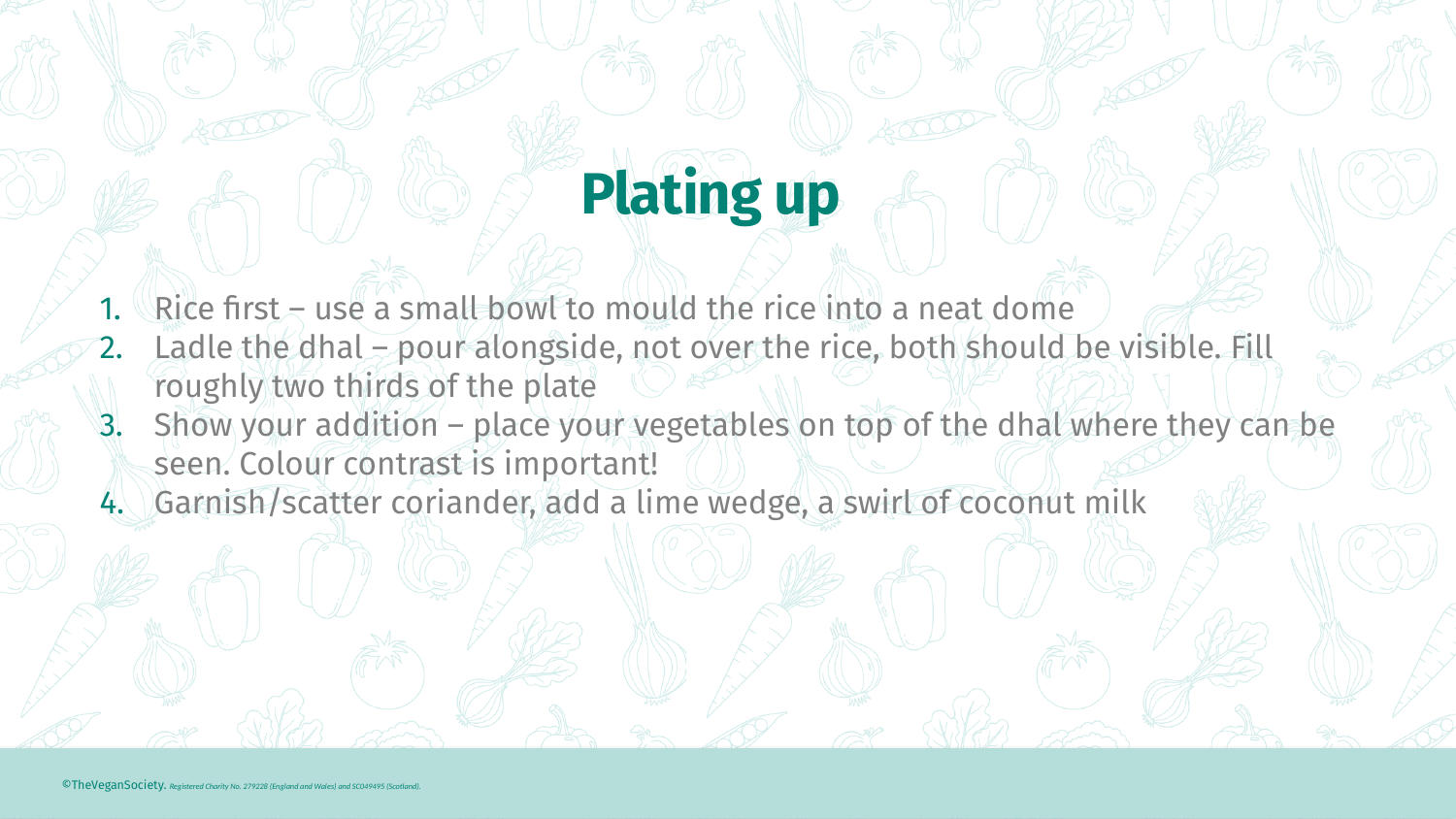

# Plating up
Rice first – use a small bowl to mould the rice into a neat dome
Ladle the dhal – pour alongside, not over the rice, both should be visible. Fill roughly two thirds of the plate
Show your addition – place your vegetables on top of the dhal where they can be seen. Colour contrast is important!
Garnish/scatter coriander, add a lime wedge, a swirl of coconut milk